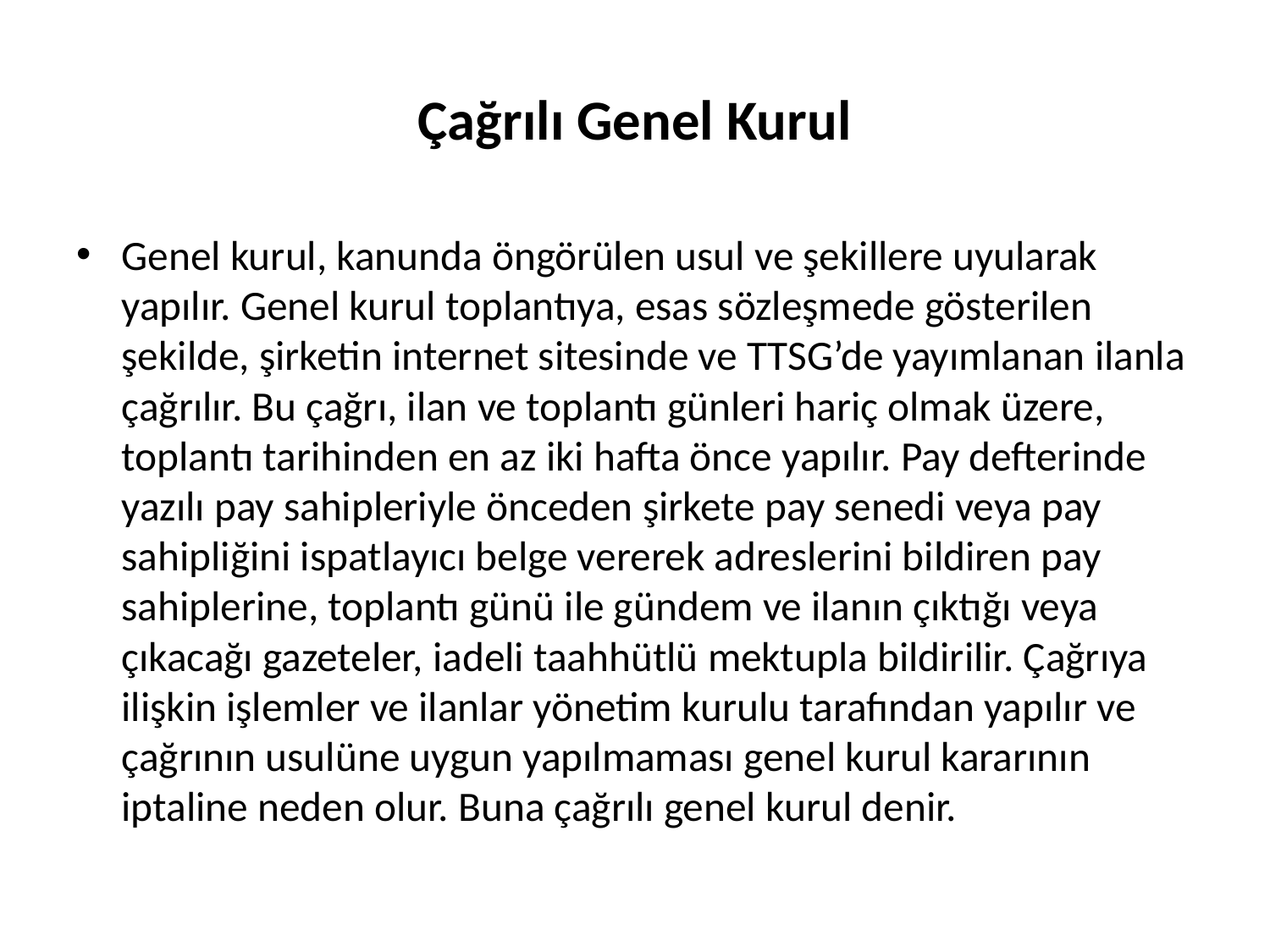

# Çağrılı Genel Kurul
Genel kurul, kanunda öngörülen usul ve şekillere uyularak yapılır. Genel kurul toplantıya, esas sözleşmede gösterilen şekilde, şirketin internet sitesinde ve TTSG’de yayımlanan ilanla çağrılır. Bu çağrı, ilan ve toplantı günleri hariç olmak üzere, toplantı tarihinden en az iki hafta önce yapılır. Pay defterinde yazılı pay sahipleriyle önceden şirkete pay senedi veya pay sahipliğini ispatlayıcı belge vererek adreslerini bildiren pay sahiplerine, toplantı günü ile gündem ve ilanın çıktığı veya çıkacağı gazeteler, iadeli taahhütlü mektupla bildirilir. Çağrıya ilişkin işlemler ve ilanlar yönetim kurulu tarafından yapılır ve çağrının usulüne uygun yapılmaması genel kurul kararının iptaline neden olur. Buna çağrılı genel kurul denir.